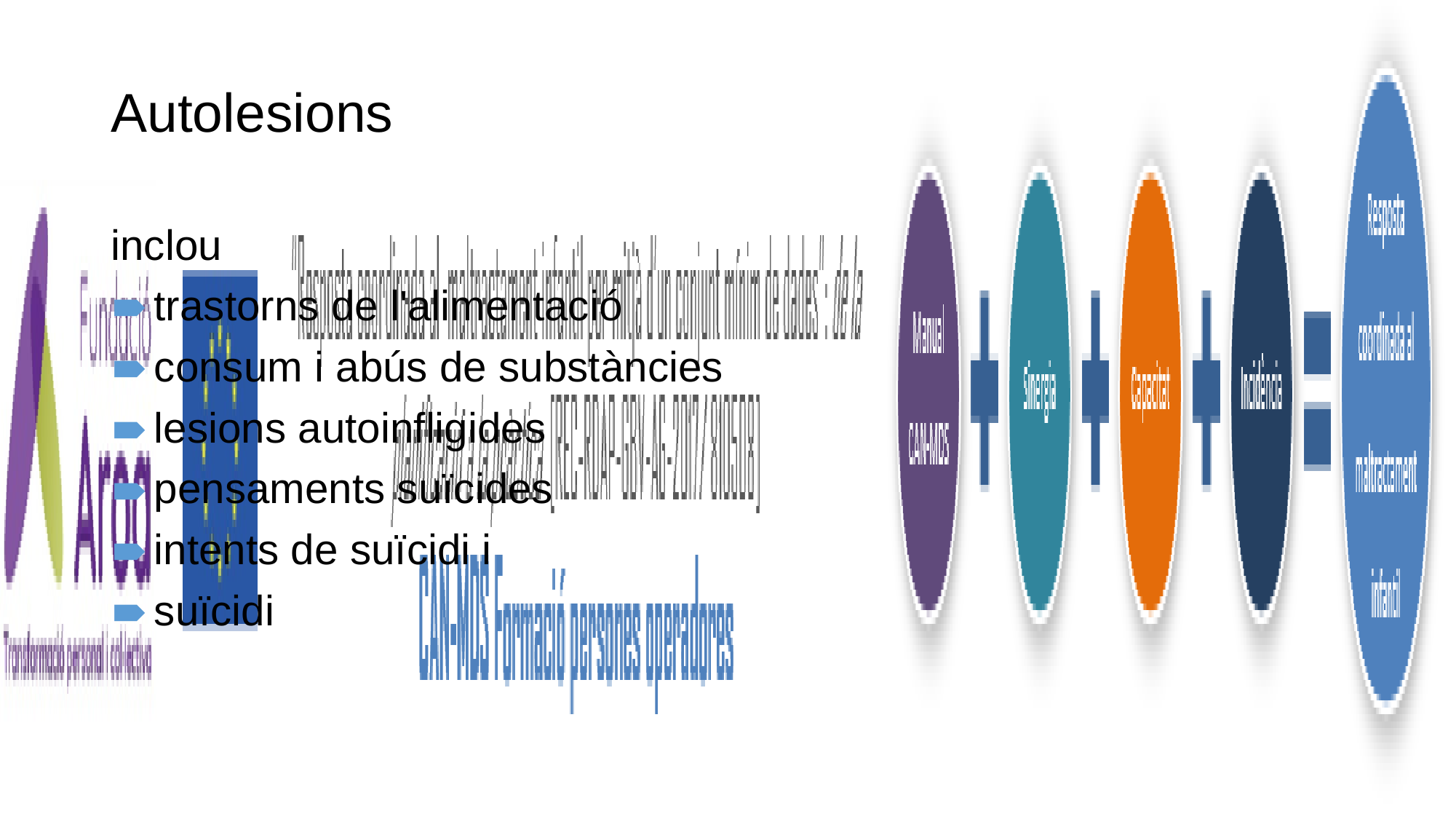

# Autolesions
inclou
trastorns de l'alimentació
consum i abús de substàncies
lesions autoinfligides
pensaments suïcides
intents de suïcidi i
suïcidi